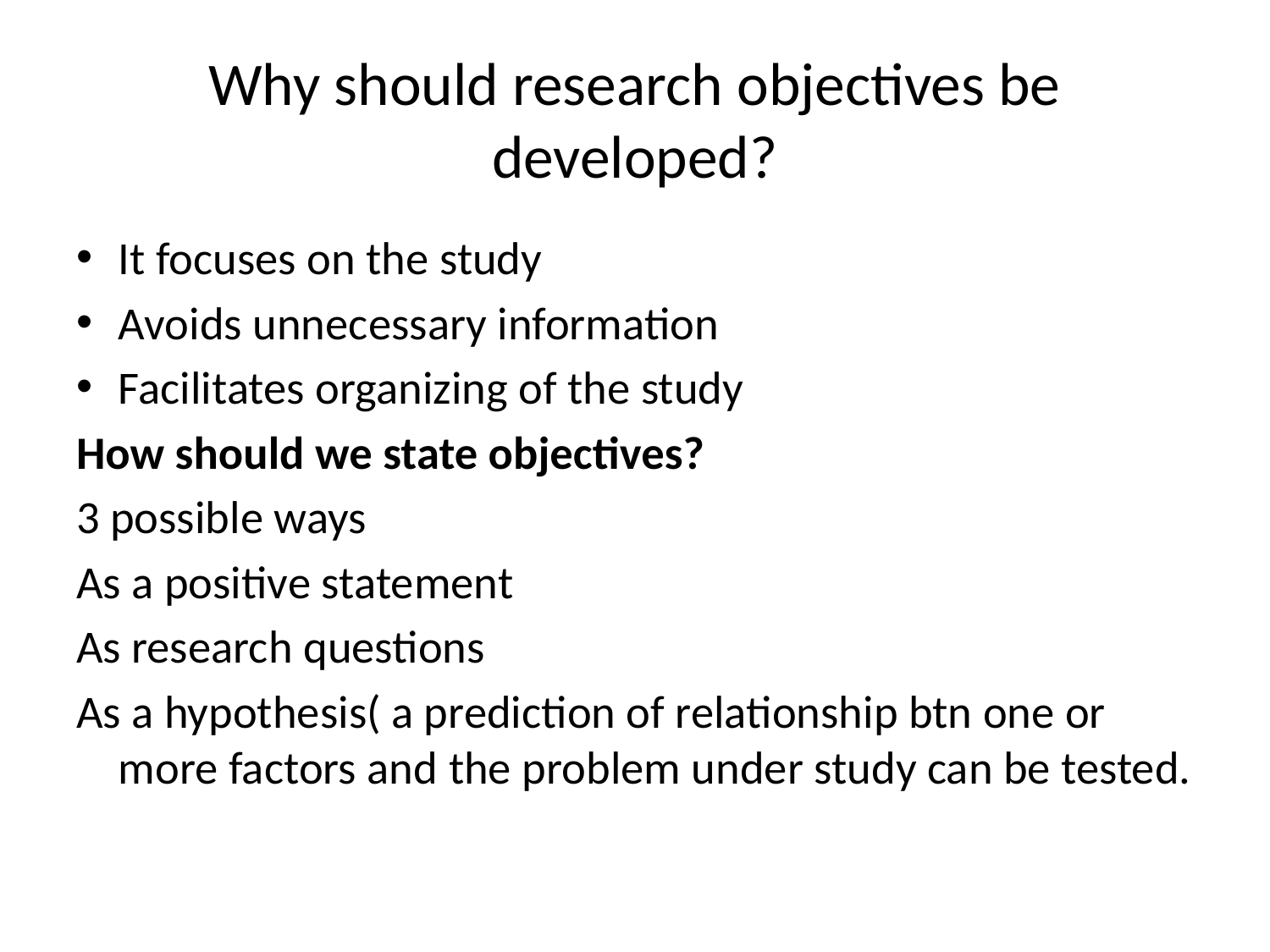

# Why should research objectives be developed?
It focuses on the study
Avoids unnecessary information
Facilitates organizing of the study
How should we state objectives?
3 possible ways
As a positive statement
As research questions
As a hypothesis( a prediction of relationship btn one or more factors and the problem under study can be tested.